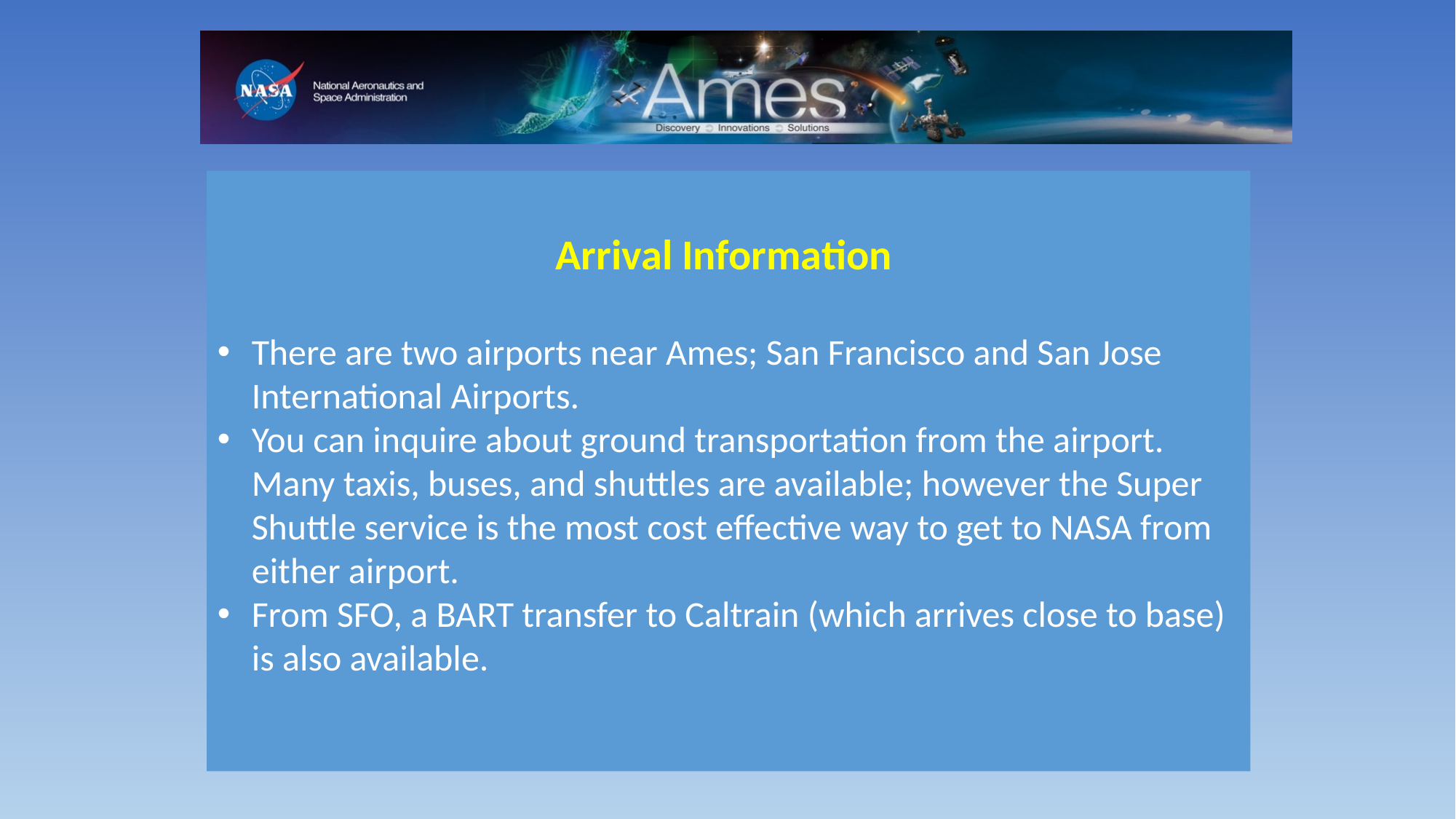

Arrival Information

There are two airports near Ames; San Francisco and San Jose International Airports.
You can inquire about ground transportation from the airport. Many taxis, buses, and shuttles are available; however the Super Shuttle service is the most cost effective way to get to NASA from either airport.
From SFO, a BART transfer to Caltrain (which arrives close to base) is also available.